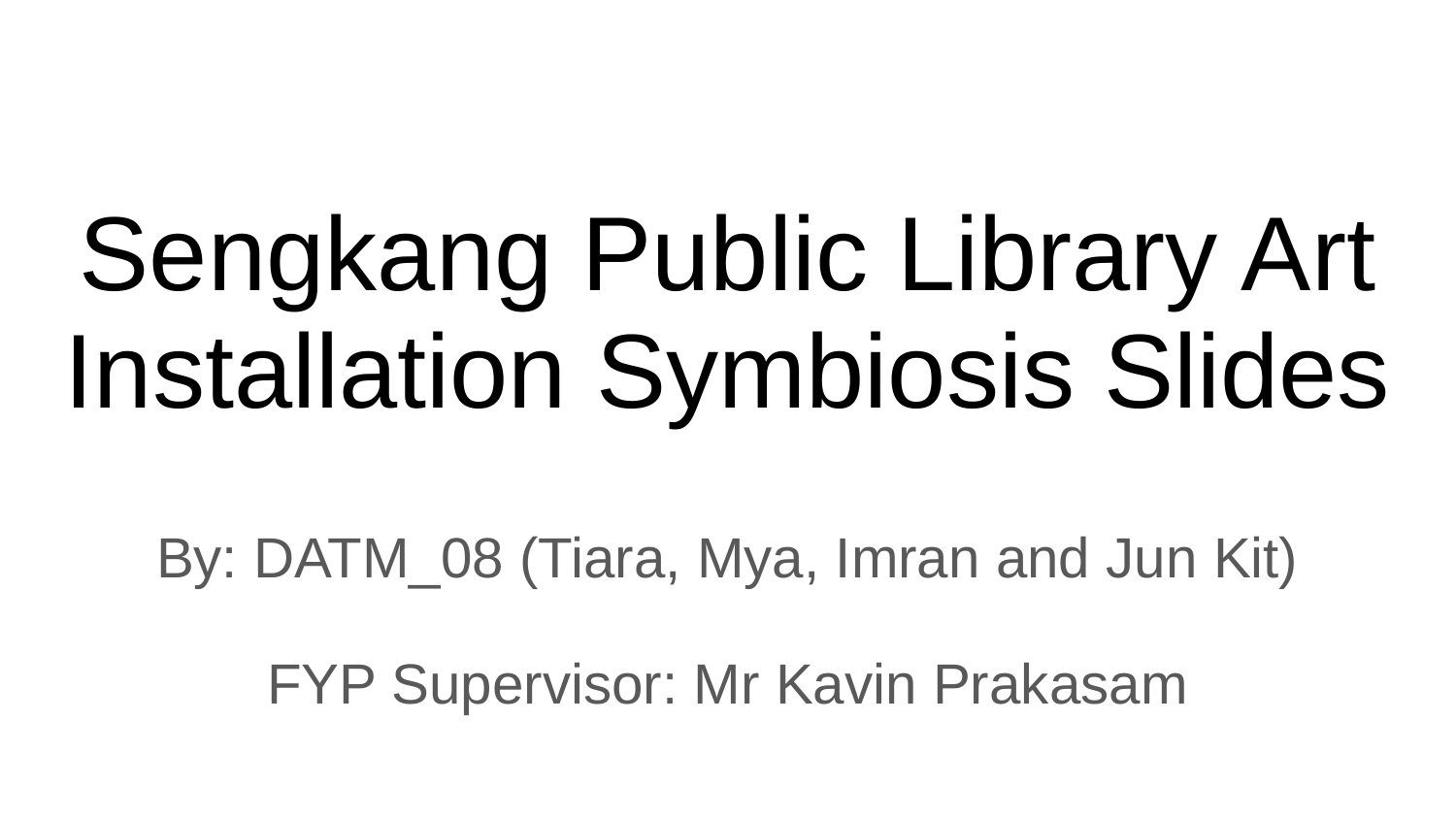

# Sengkang Public Library Art Installation Symbiosis Slides
By: DATM_08 (Tiara, Mya, Imran and Jun Kit)

FYP Supervisor: Mr Kavin Prakasam